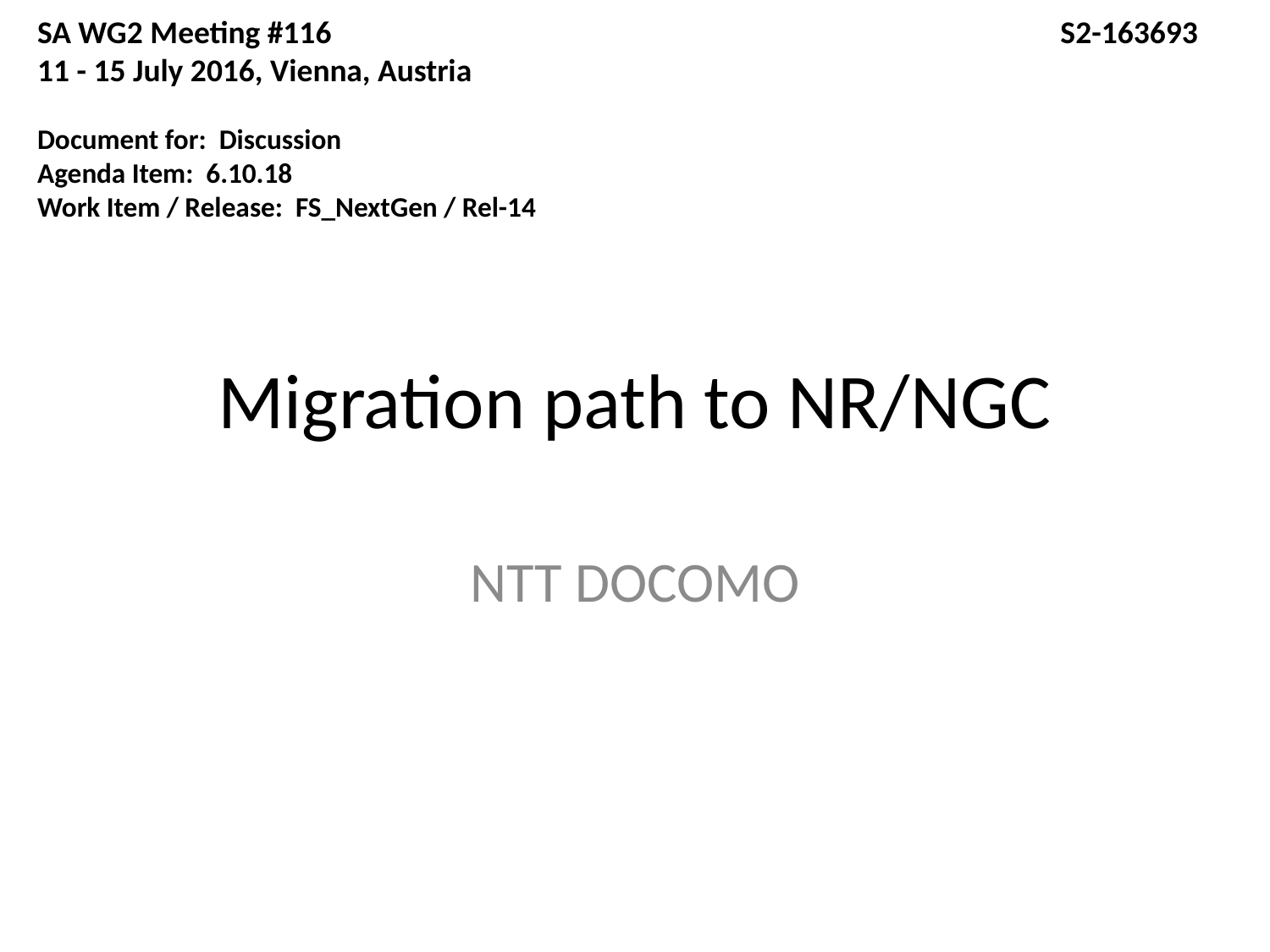

SA WG2 Meeting #116						 S2-163693
11 - 15 July 2016, Vienna, Austria

Document for:  Discussion
Agenda Item:  6.10.18
Work Item / Release:  FS_NextGen / Rel-14
# Migration path to NR/NGC
NTT DOCOMO